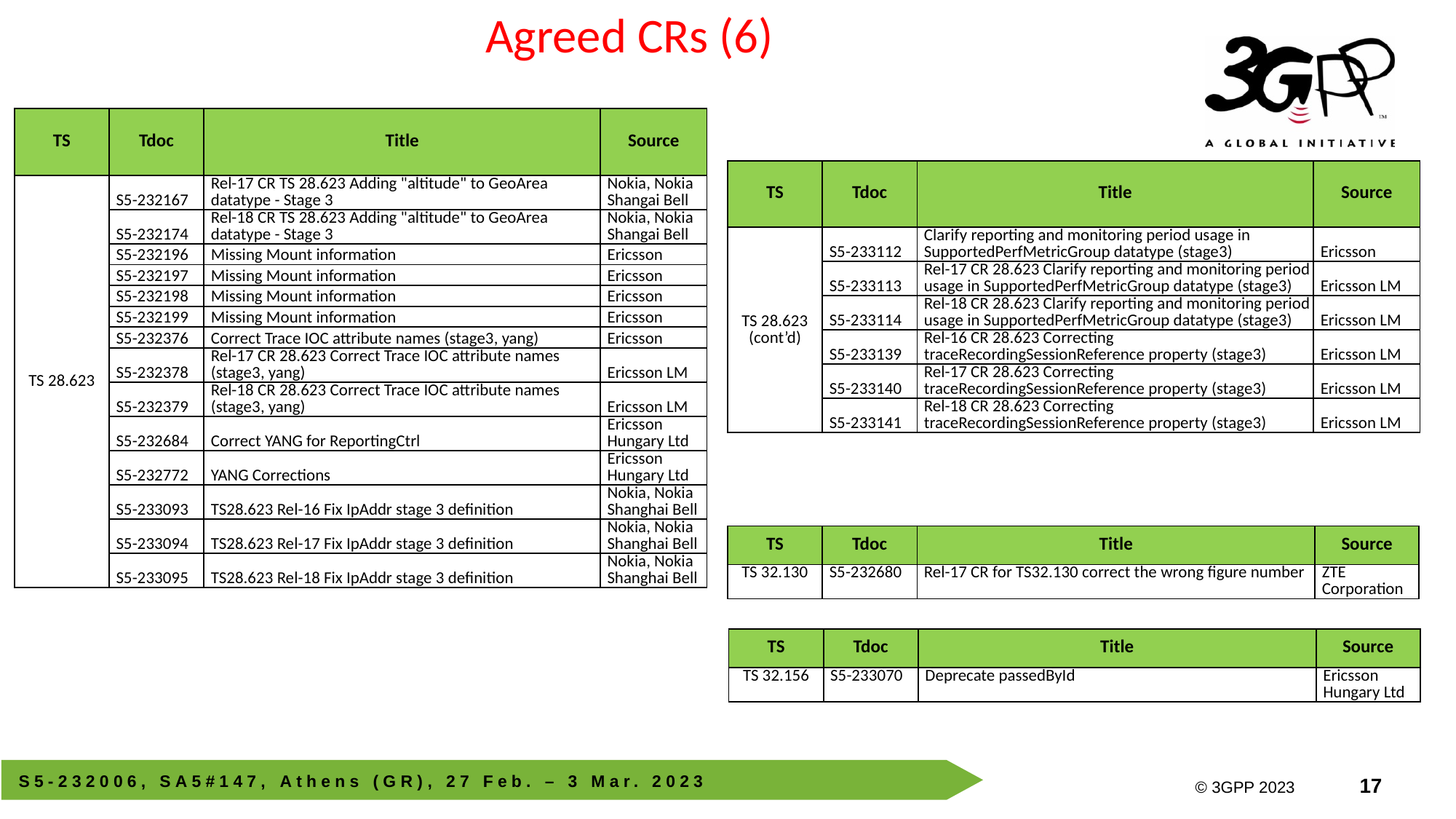

Agreed CRs (6)
| TS | Tdoc | Title | Source |
| --- | --- | --- | --- |
| TS 28.623 | S5-232167 | Rel-17 CR TS 28.623 Adding "altitude" to GeoArea datatype - Stage 3 | Nokia, Nokia Shangai Bell |
|  | S5-232174 | Rel-18 CR TS 28.623 Adding "altitude" to GeoArea datatype - Stage 3 | Nokia, Nokia Shangai Bell |
|  | S5-232196 | Missing Mount information | Ericsson |
|  | S5-232197 | Missing Mount information | Ericsson |
|  | S5-232198 | Missing Mount information | Ericsson |
|  | S5-232199 | Missing Mount information | Ericsson |
|  | S5-232376 | Correct Trace IOC attribute names (stage3, yang) | Ericsson |
|  | S5-232378 | Rel-17 CR 28.623 Correct Trace IOC attribute names (stage3, yang) | Ericsson LM |
|  | S5-232379 | Rel-18 CR 28.623 Correct Trace IOC attribute names (stage3, yang) | Ericsson LM |
|  | S5-232684 | Correct YANG for ReportingCtrl | Ericsson Hungary Ltd |
|  | S5-232772 | YANG Corrections | Ericsson Hungary Ltd |
|  | S5-233093 | TS28.623 Rel-16 Fix IpAddr stage 3 definition | Nokia, Nokia Shanghai Bell |
|  | S5-233094 | TS28.623 Rel-17 Fix IpAddr stage 3 definition | Nokia, Nokia Shanghai Bell |
|  | S5-233095 | TS28.623 Rel-18 Fix IpAddr stage 3 definition | Nokia, Nokia Shanghai Bell |
| TS | Tdoc | Title | Source |
| --- | --- | --- | --- |
| TS 28.623 (cont’d) | S5-233112 | Clarify reporting and monitoring period usage in SupportedPerfMetricGroup datatype (stage3) | Ericsson |
|  | S5-233113 | Rel-17 CR 28.623 Clarify reporting and monitoring period usage in SupportedPerfMetricGroup datatype (stage3) | Ericsson LM |
|  | S5-233114 | Rel-18 CR 28.623 Clarify reporting and monitoring period usage in SupportedPerfMetricGroup datatype (stage3) | Ericsson LM |
|  | S5-233139 | Rel-16 CR 28.623 Correcting traceRecordingSessionReference property (stage3) | Ericsson LM |
|  | S5-233140 | Rel-17 CR 28.623 Correcting traceRecordingSessionReference property (stage3) | Ericsson LM |
|  | S5-233141 | Rel-18 CR 28.623 Correcting traceRecordingSessionReference property (stage3) | Ericsson LM |
| TS | Tdoc | Title | Source |
| --- | --- | --- | --- |
| TS 32.130 | S5-232680 | Rel-17 CR for TS32.130 correct the wrong figure number | ZTE Corporation |
| TS | Tdoc | Title | Source |
| --- | --- | --- | --- |
| TS 32.156 | S5-233070 | Deprecate passedById | Ericsson Hungary Ltd |